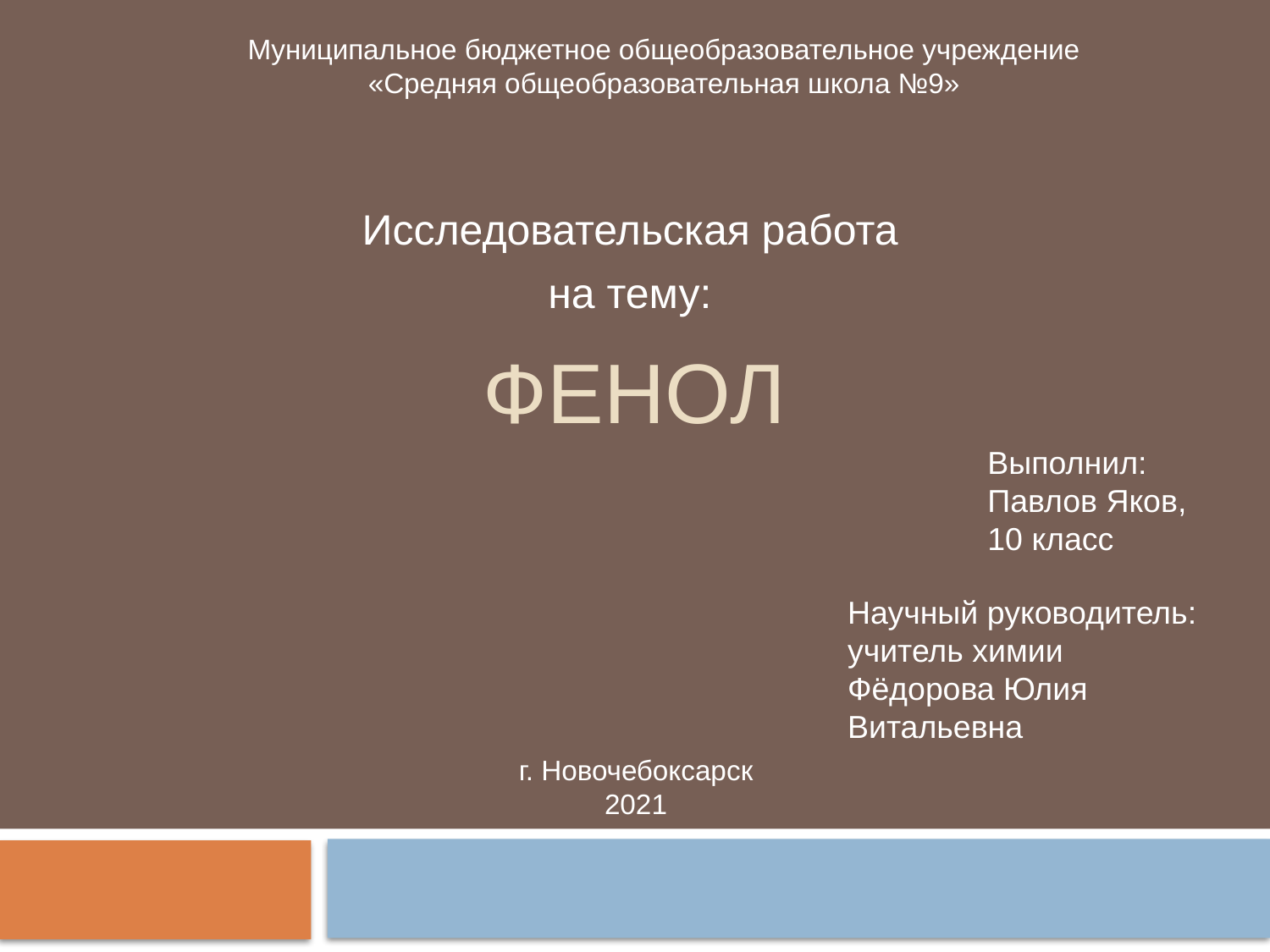

Муниципальное бюджетное общеобразовательное учреждение
«Средняя общеобразовательная школа №9»
Исследовательская работа
на тему:
# фЕНОЛ
Выполнил:
Павлов Яков,
10 класс
Научный руководитель:
учитель химии
Фёдорова Юлия Витальевна
г. Новочебоксарск
2021